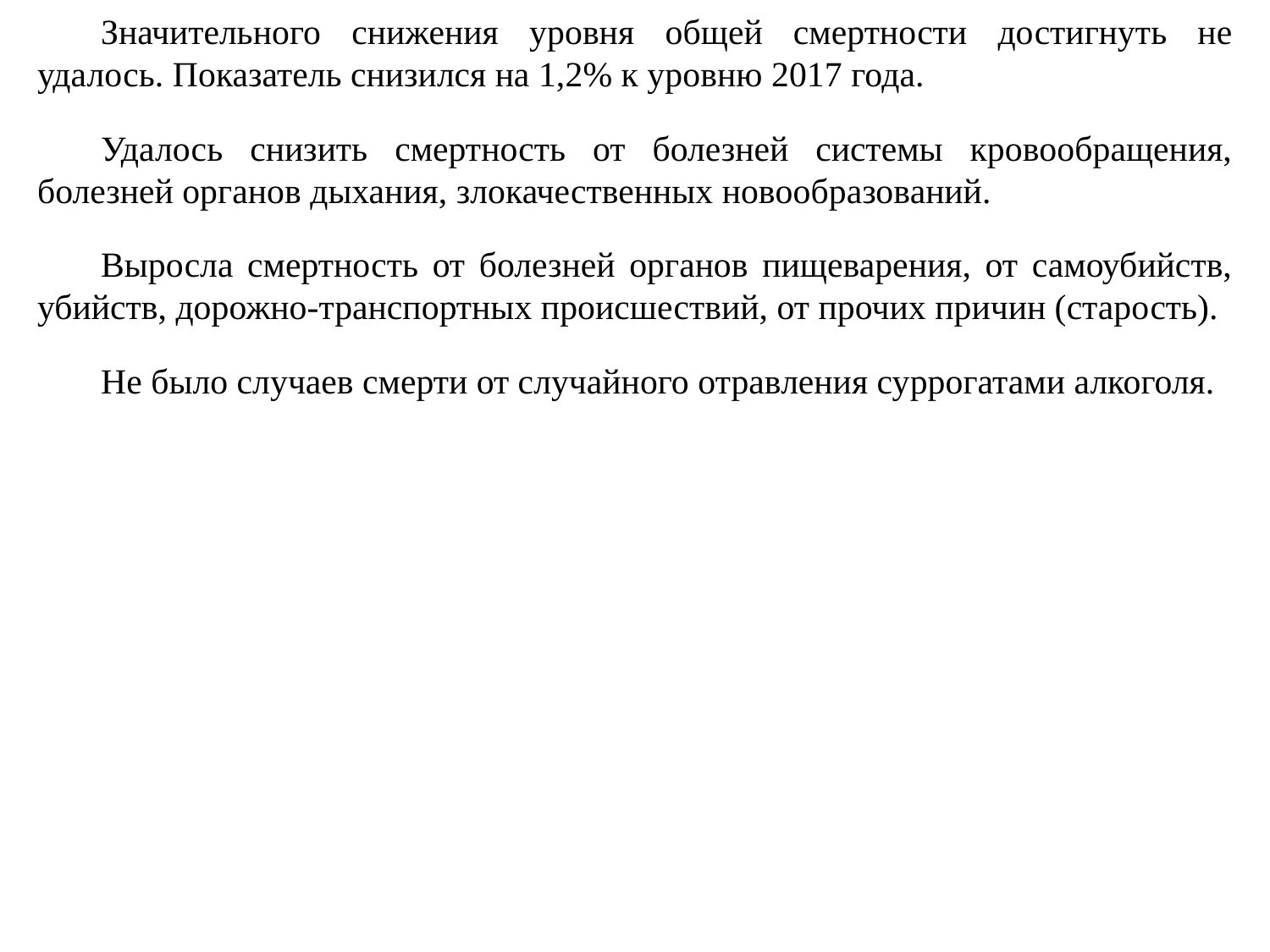

Значительного снижения уровня общей смертности достигнуть не удалось. Показатель снизился на 1,2% к уровню 2017 года.
Удалось снизить смертность от болезней системы кровообращения, болезней органов дыхания, злокачественных новообразований.
Выросла смертность от болезней органов пищеварения, от самоубийств, убийств, дорожно-транспортных происшествий, от прочих причин (старость).
Не было случаев смерти от случайного отравления суррогатами алкоголя.